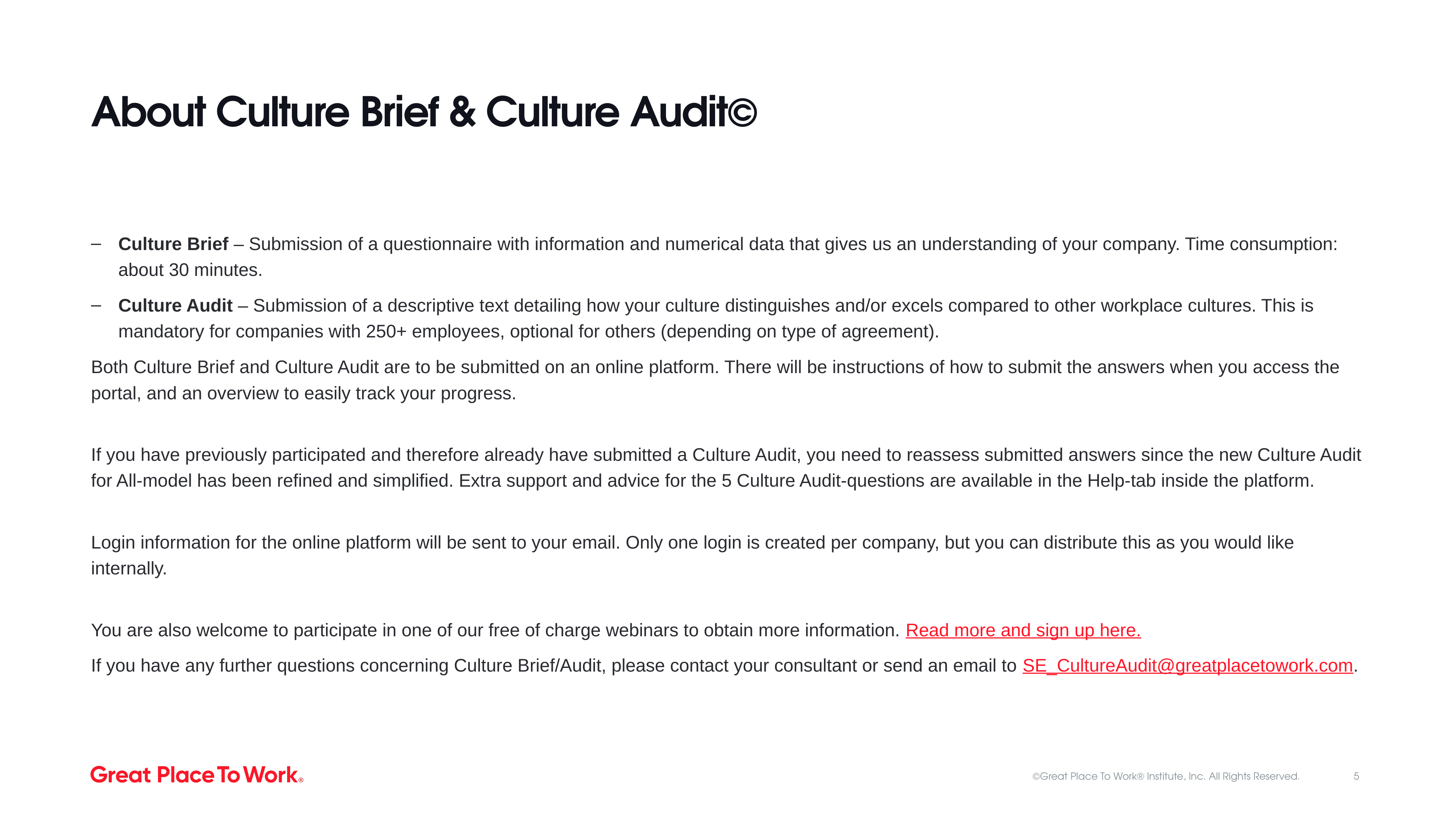

# About Culture Brief & Culture Audit©
Culture Brief – Submission of a questionnaire with information and numerical data that gives us an understanding of your company. Time consumption: about 30 minutes.
Culture Audit – Submission of a descriptive text detailing how your culture distinguishes and/or excels compared to other workplace cultures. This is mandatory for companies with 250+ employees, optional for others (depending on type of agreement).
Both Culture Brief and Culture Audit are to be submitted on an online platform. There will be instructions of how to submit the answers when you access the portal, and an overview to easily track your progress.
If you have previously participated and therefore already have submitted a Culture Audit, you need to reassess submitted answers since the new Culture Audit for All-model has been refined and simplified. Extra support and advice for the 5 Culture Audit-questions are available in the Help-tab inside the platform.
Login information for the online platform will be sent to your email. Only one login is created per company, but you can distribute this as you would like internally.
You are also welcome to participate in one of our free of charge webinars to obtain more information. Read more and sign up here.
If you have any further questions concerning Culture Brief/Audit, please contact your consultant or send an email to SE_CultureAudit@greatplacetowork.com.
5
©Great Place To Work® Institute, Inc. All Rights Reserved.